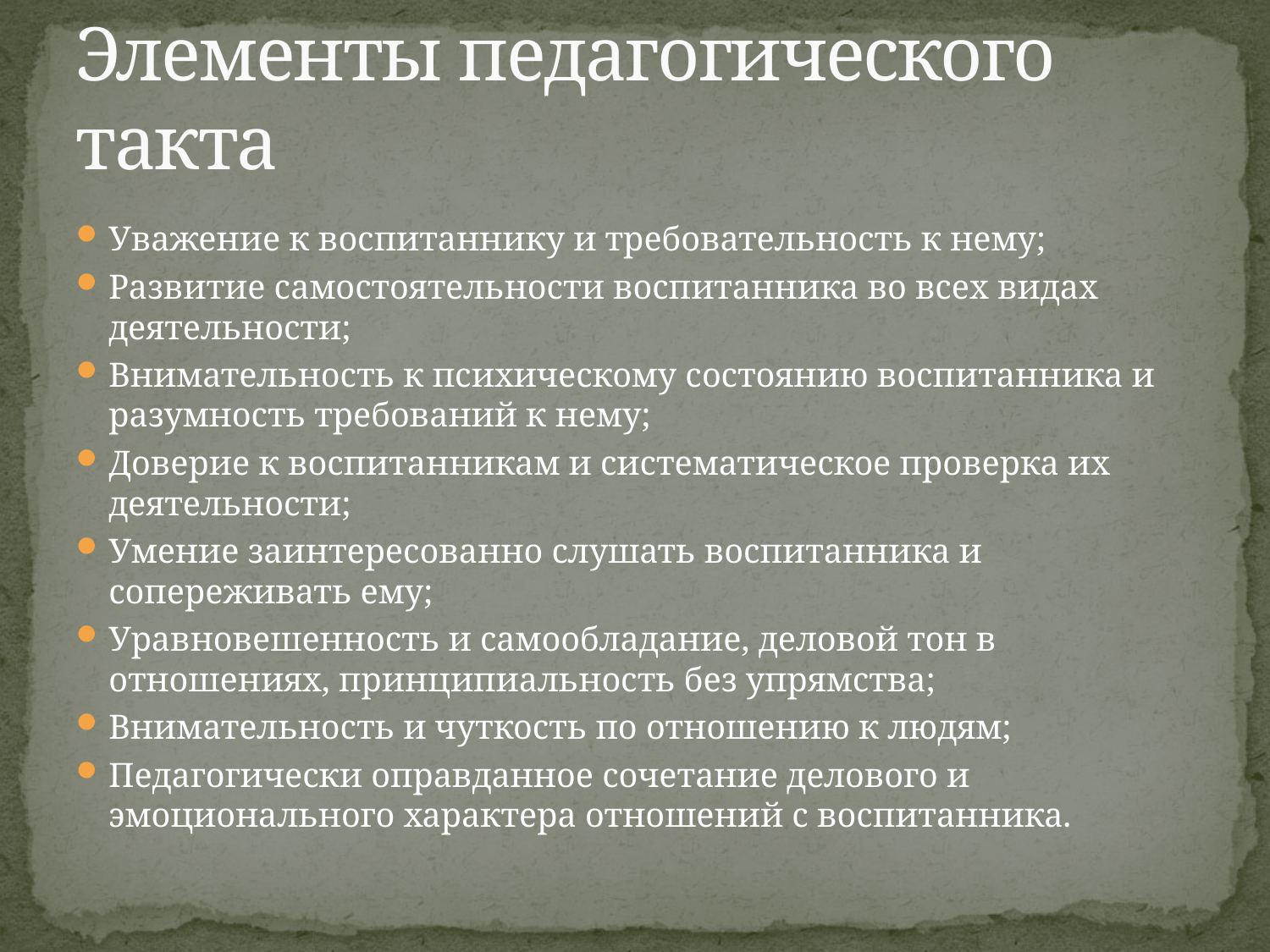

# Элементы педагогического такта
Уважение к воспитаннику и требовательность к нему;
Развитие самостоятельности воспитанника во всех видах деятельности;
Внимательность к психическому состоянию воспитанника и разумность требований к нему;
Доверие к воспитанникам и систематическое проверка их деятельности;
Умение заинтересованно слушать воспитанника и сопереживать ему;
Уравновешенность и самообладание, деловой тон в отношениях, принципиальность без упрямства;
Внимательность и чуткость по отношению к людям;
Педагогически оправданное сочетание делового и эмоционального характера отношений с воспитанника.